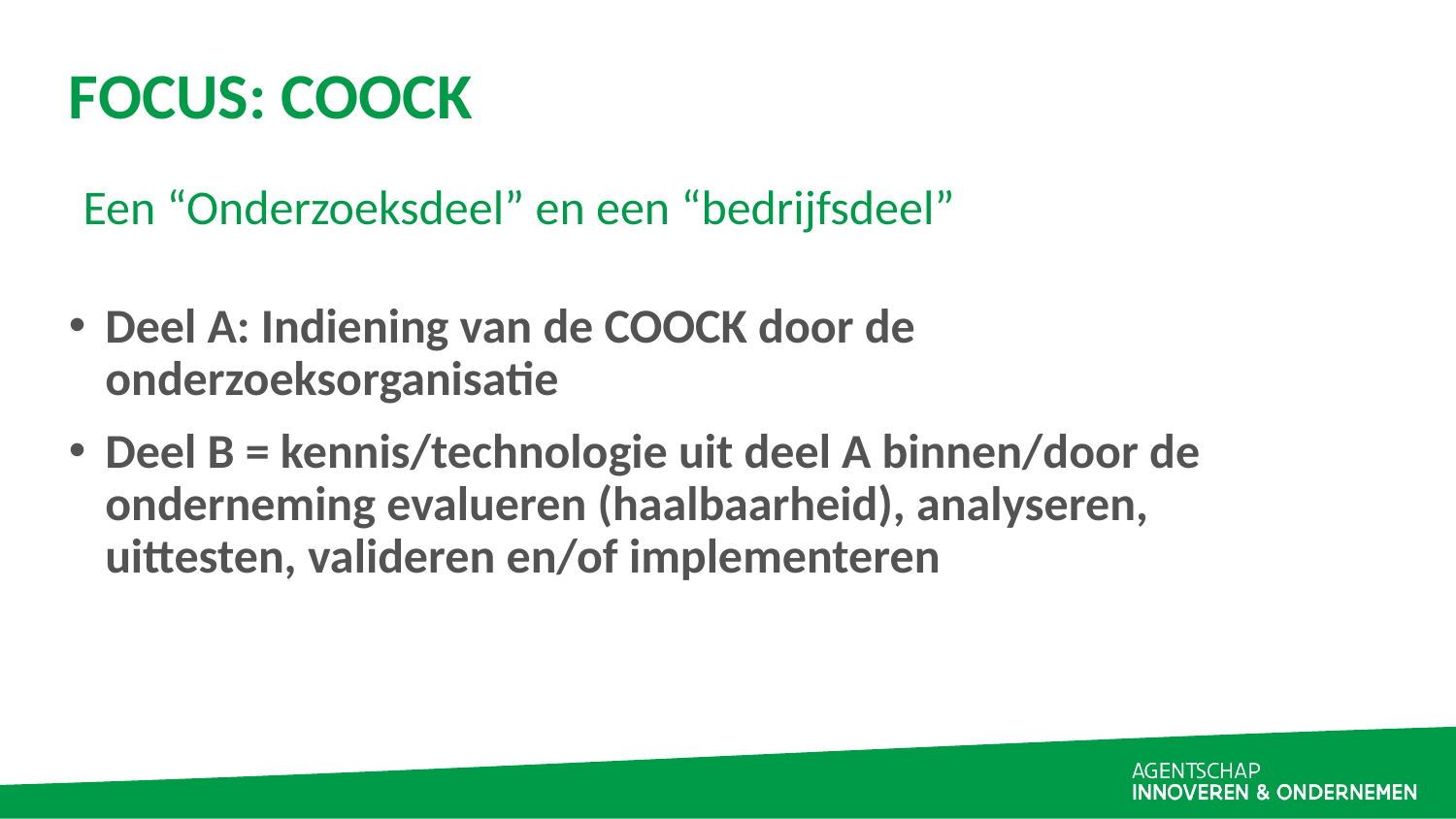

FOCUS: COOCK
Een “Onderzoeksdeel” en een “bedrijfsdeel”
Deel A: Indiening van de COOCK door de onderzoeksorganisatie
Deel B = kennis/technologie uit deel A binnen/door de onderneming evalueren (haalbaarheid), analyseren, uittesten, valideren en/of implementeren